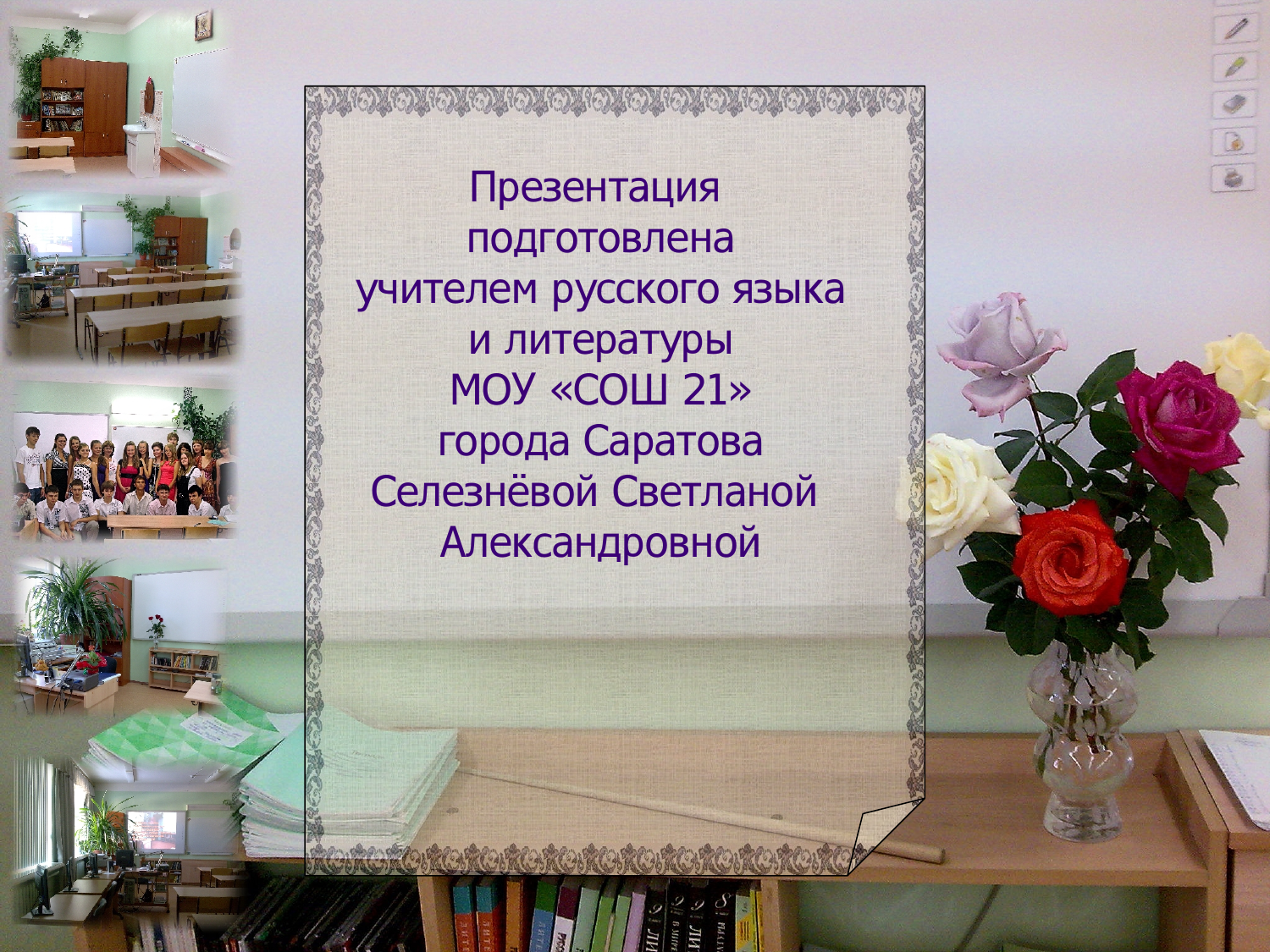

Презентация
подготовлена
учителем русского языка
и литературы
МОУ «СОШ 21»
города Саратова
Селезнёвой Светланой
Александровной